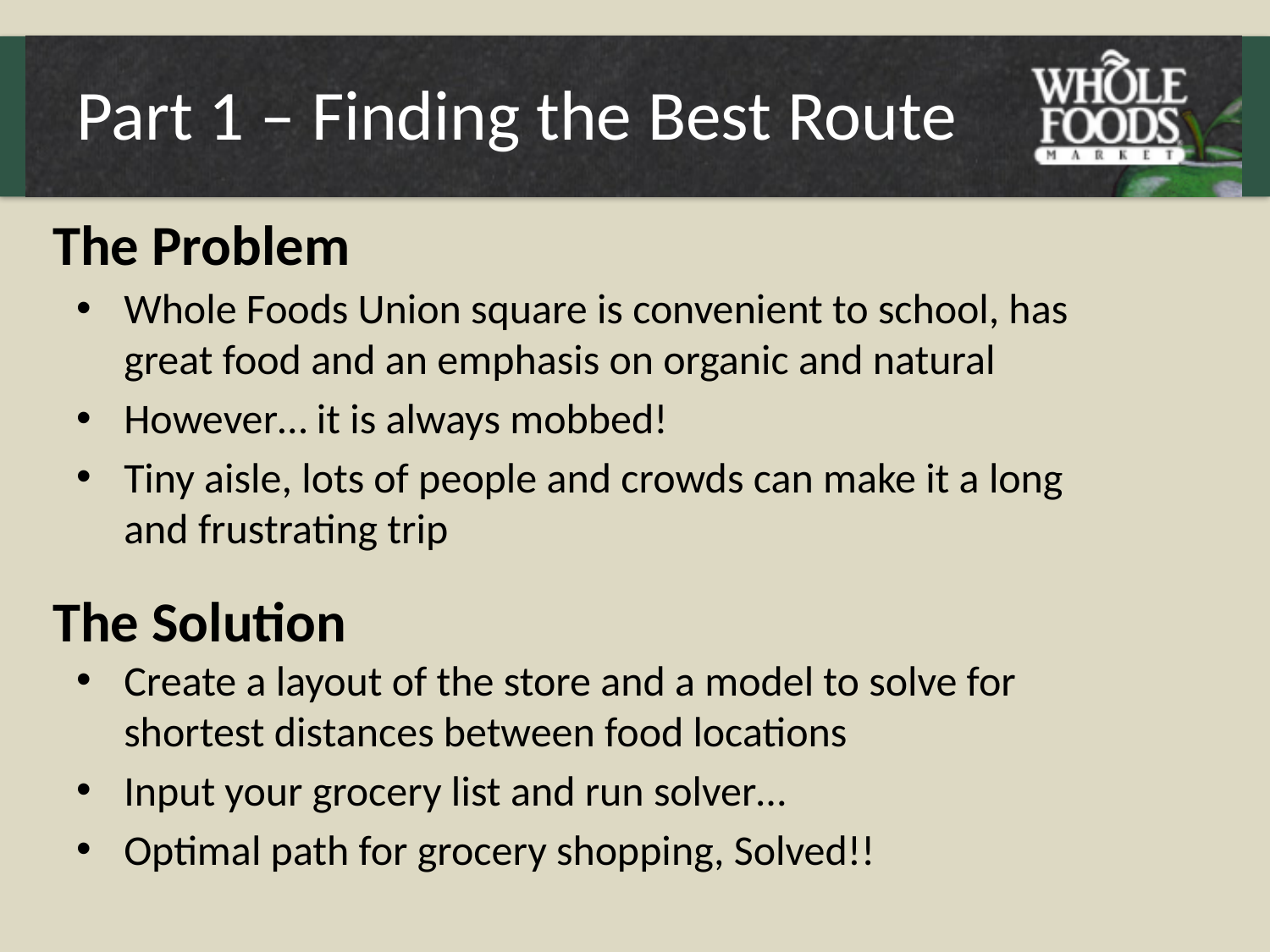

Part 1 – Finding the Best Route
# The Problem
Whole Foods Union square is convenient to school, has great food and an emphasis on organic and natural
However… it is always mobbed!
Tiny aisle, lots of people and crowds can make it a long and frustrating trip
The Solution
Create a layout of the store and a model to solve for shortest distances between food locations
Input your grocery list and run solver…
Optimal path for grocery shopping, Solved!!